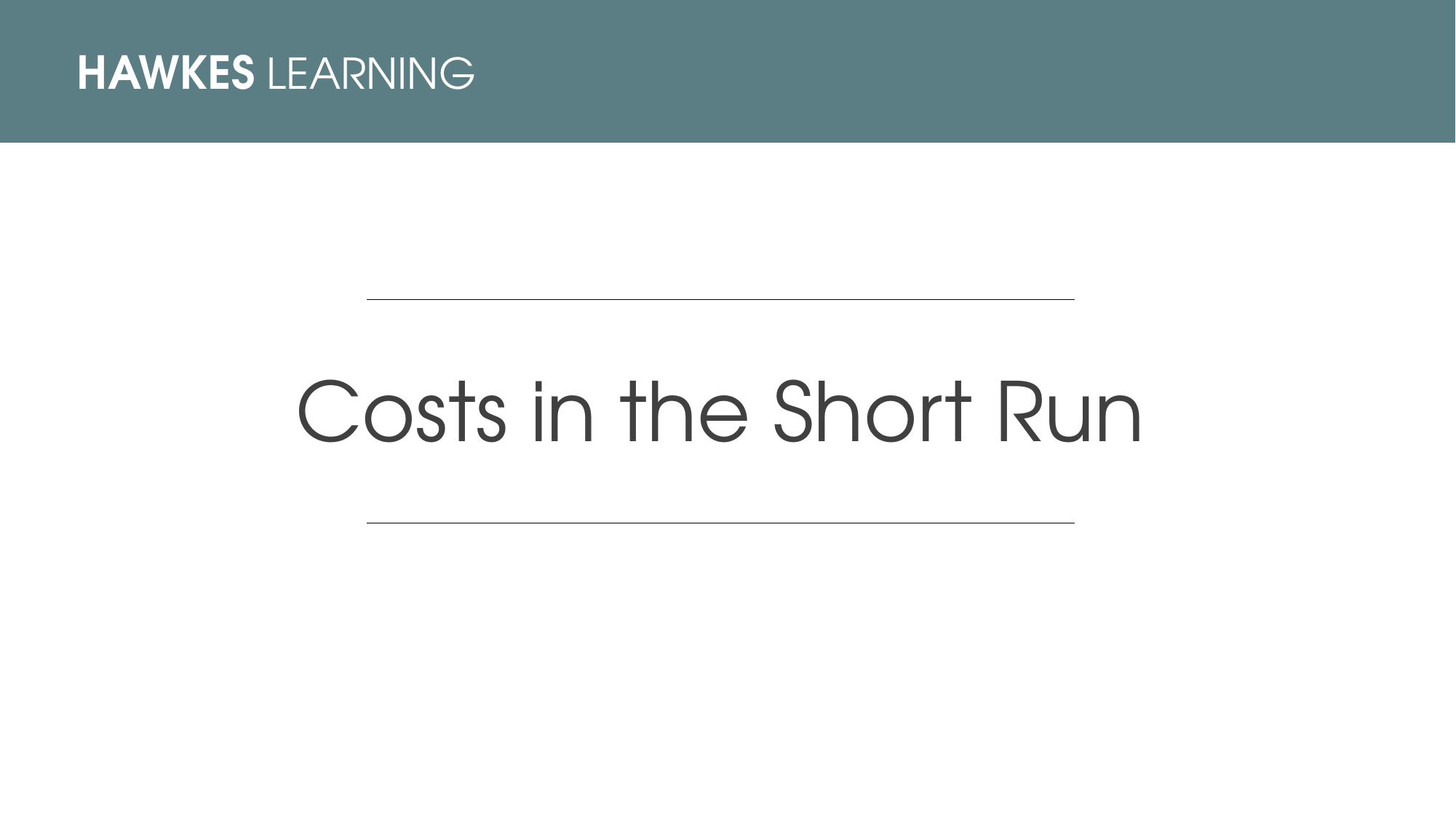

HAWKES LEARNING
Costs in the Short Run